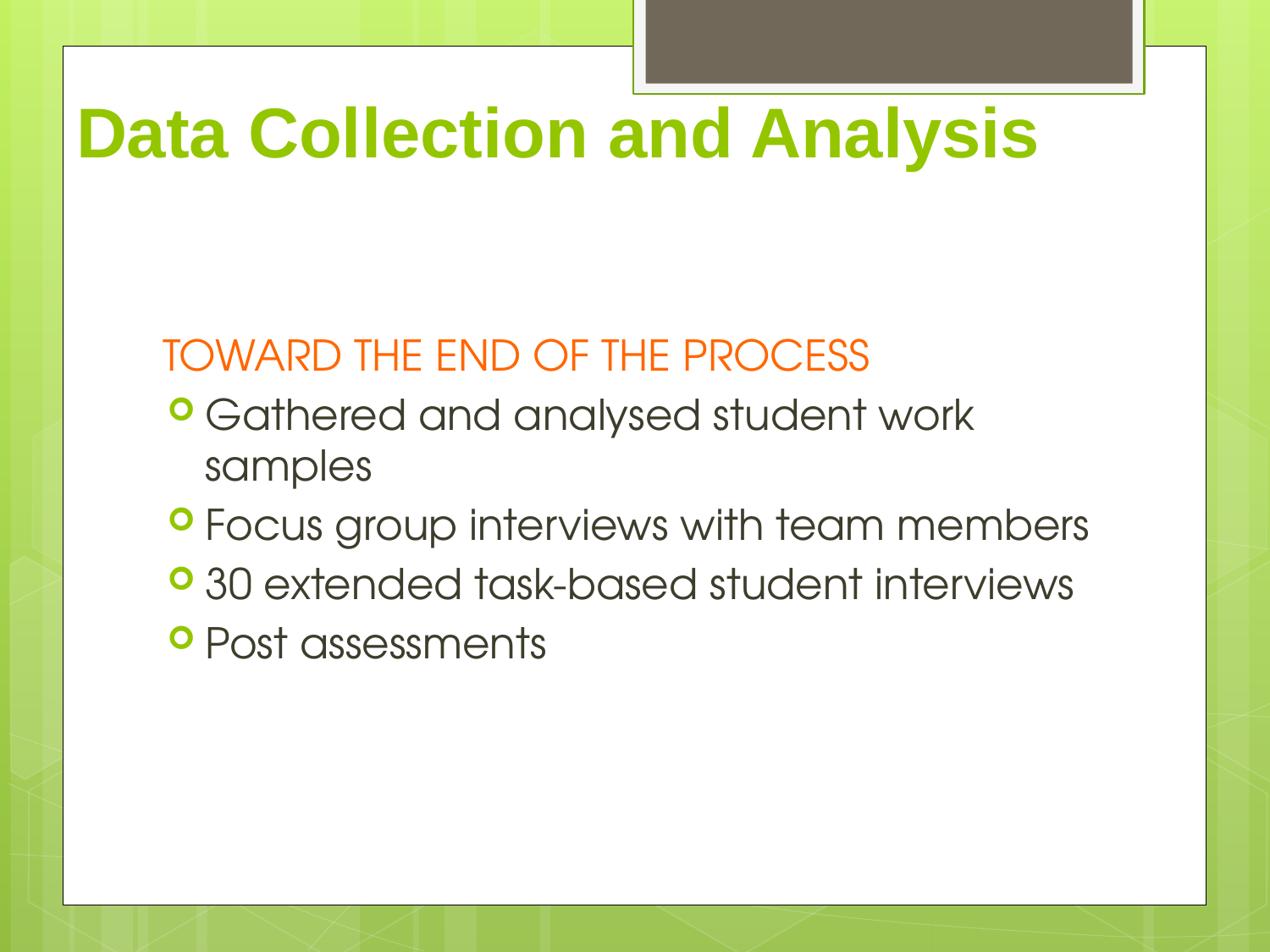

# Data Collection and Analysis
TOWARD THE END OF THE PROCESS
Gathered and analysed student work samples
Focus group interviews with team members
30 extended task-based student interviews
Post assessments